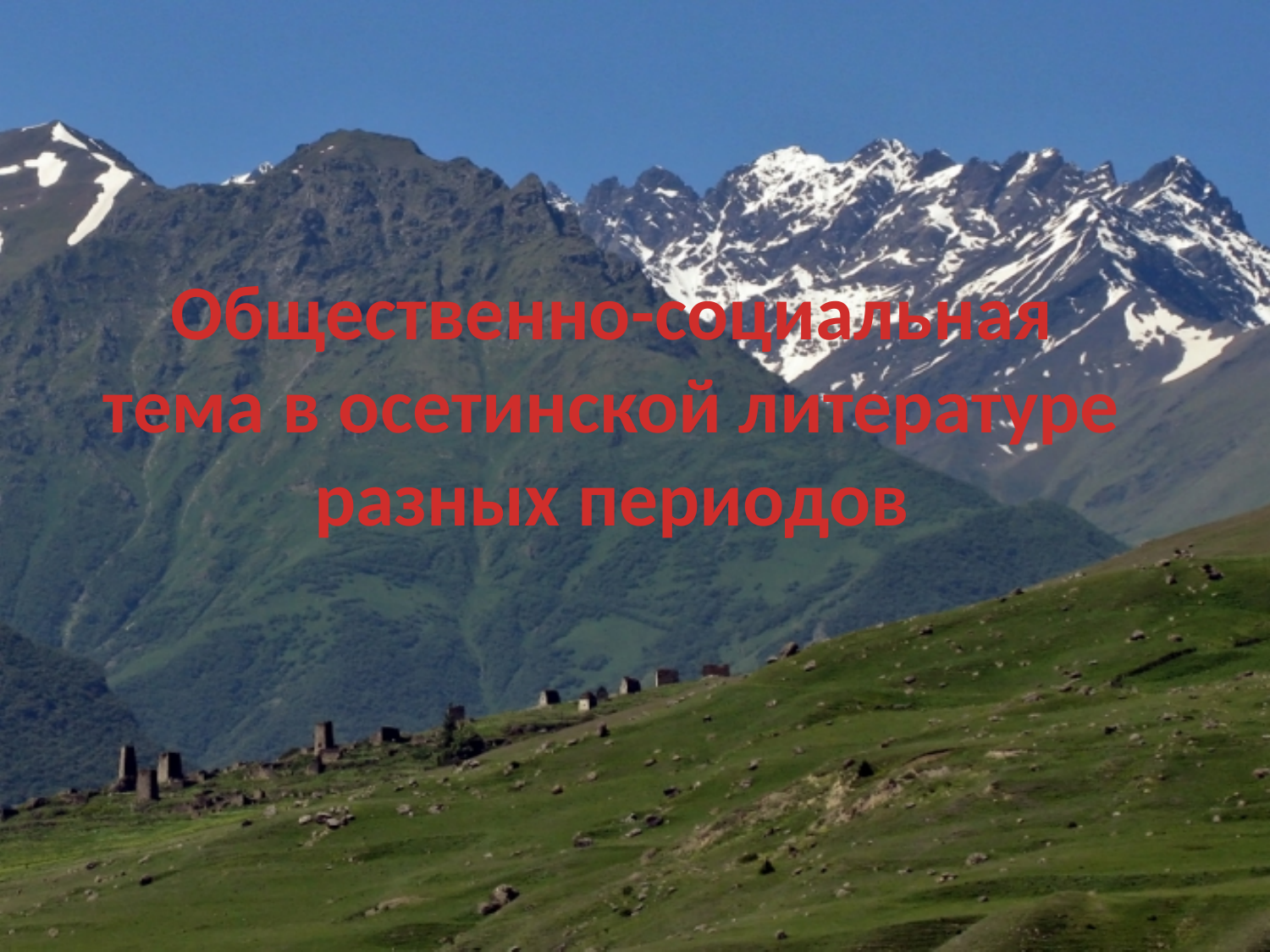

Общественно-социальная
тема в осетинской литературе
разных периодов